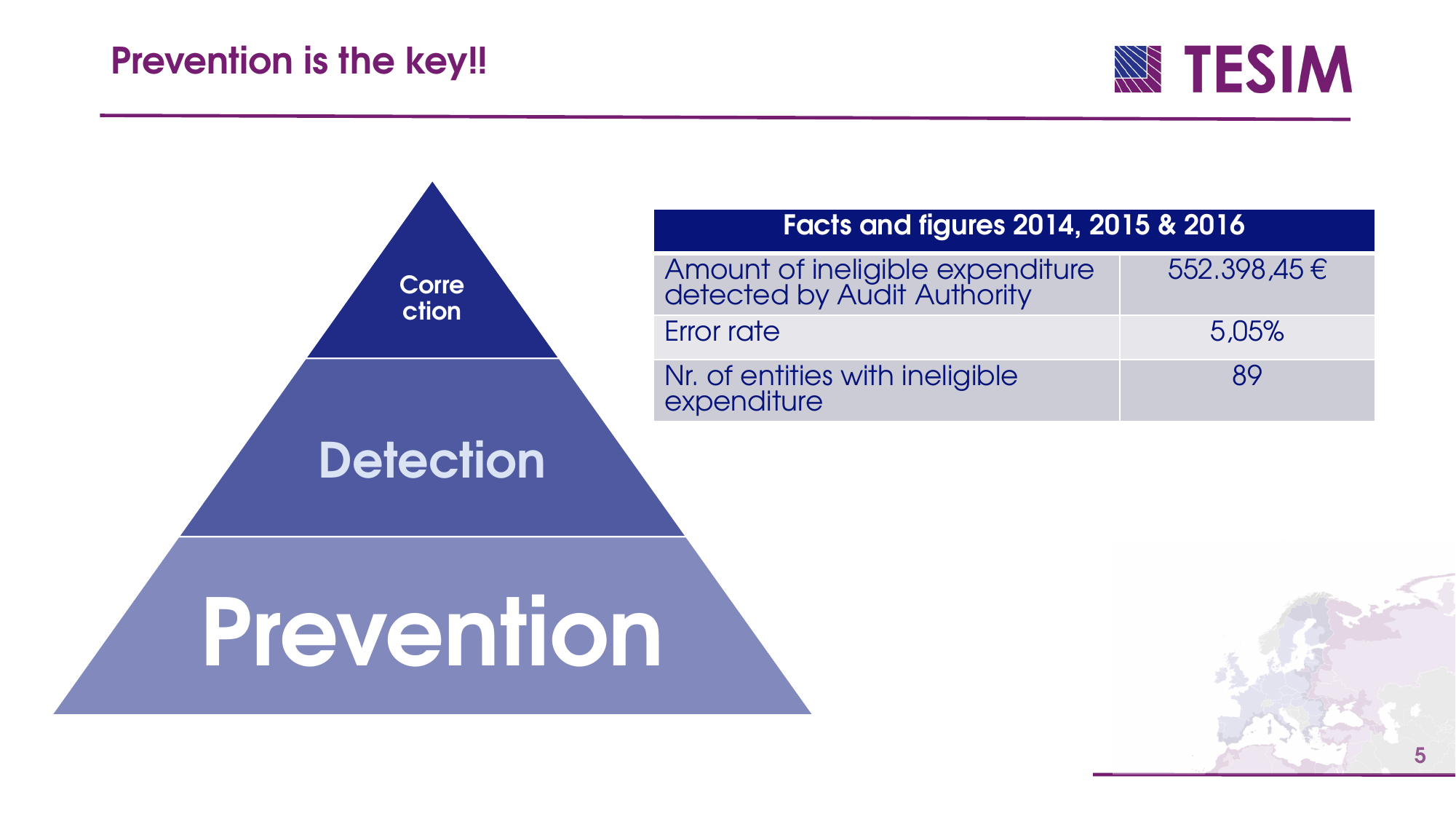

Prevention is the key!!
Correction
Detection
Prevention
| Facts and figures 2014, 2015 & 2016 |  |
| --- | --- |
| Amount of ineligible expenditure detected by Audit Authority | 552.398,45 € |
| Error rate | 5,05% |
| Nr. of entities with ineligible expenditure | 89 |